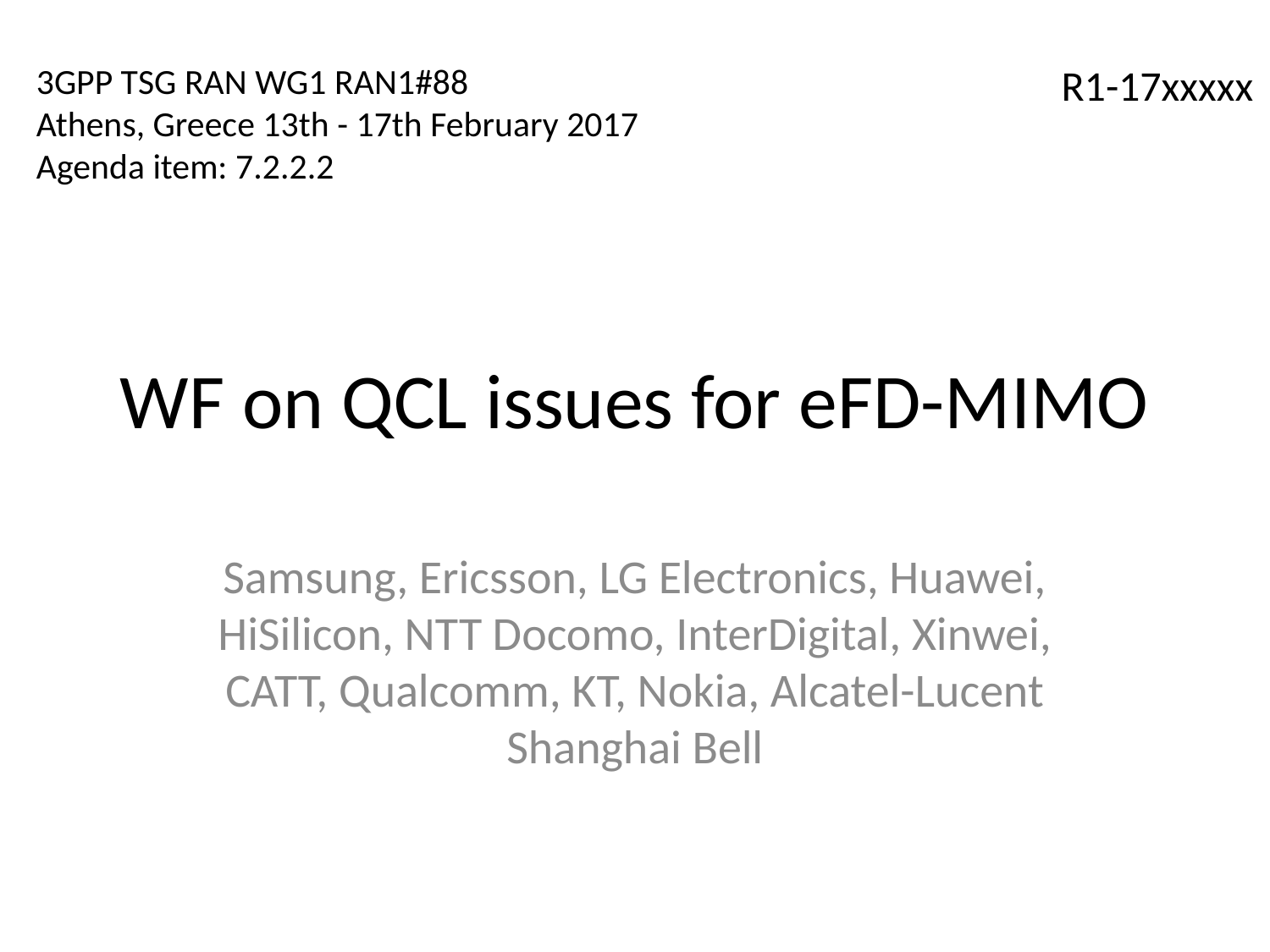

3GPP TSG RAN WG1 RAN1#88
Athens, Greece 13th - 17th February 2017
Agenda item: 7.2.2.2
R1-17xxxxx
# WF on QCL issues for eFD-MIMO
Samsung, Ericsson, LG Electronics, Huawei, HiSilicon, NTT Docomo, InterDigital, Xinwei, CATT, Qualcomm, KT, Nokia, Alcatel-Lucent Shanghai Bell